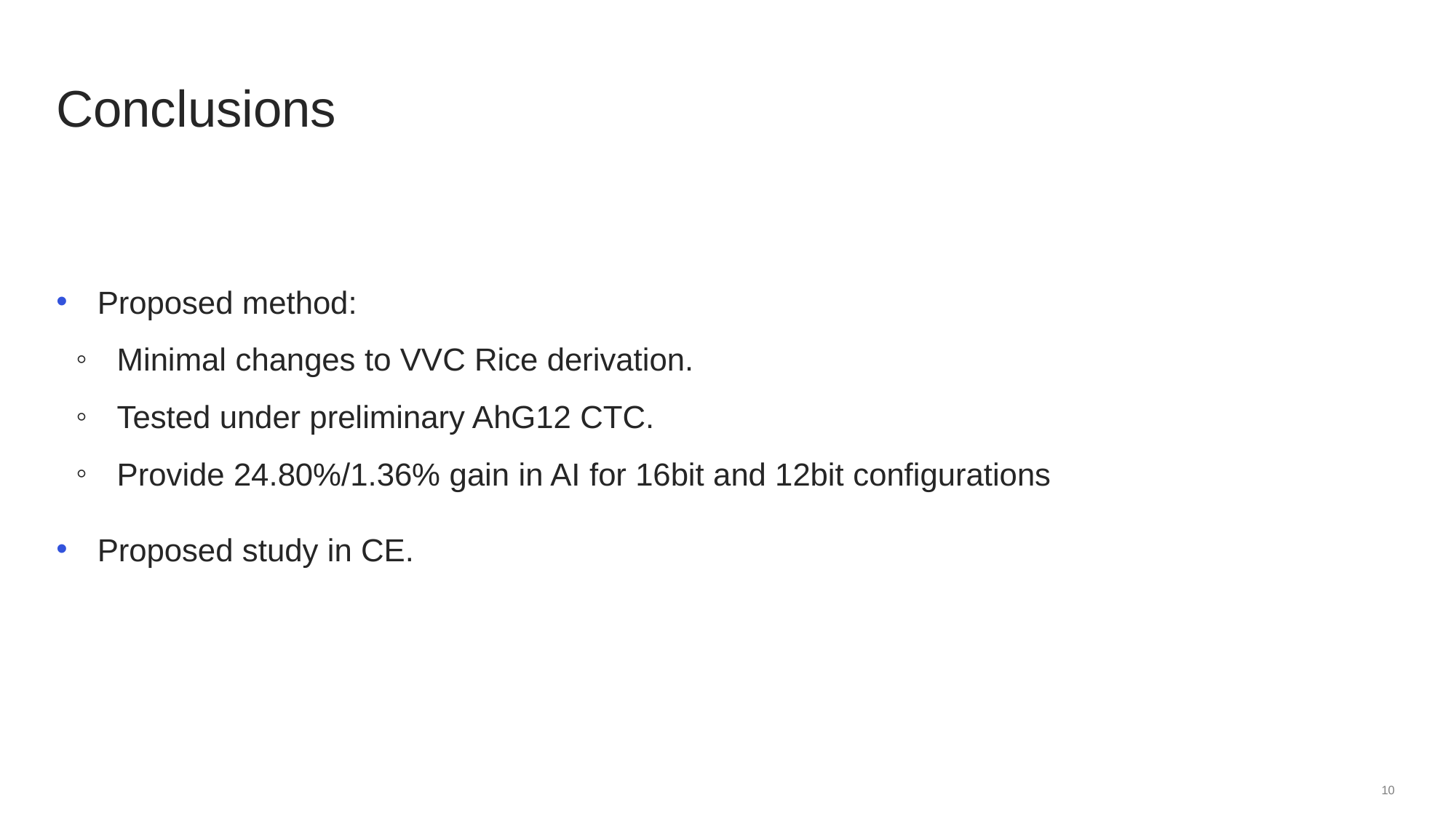

# Conclusions
Proposed method:
Minimal changes to VVC Rice derivation.
Tested under preliminary AhG12 CTC.
Provide 24.80%/1.36% gain in AI for 16bit and 12bit configurations
Proposed study in CE.